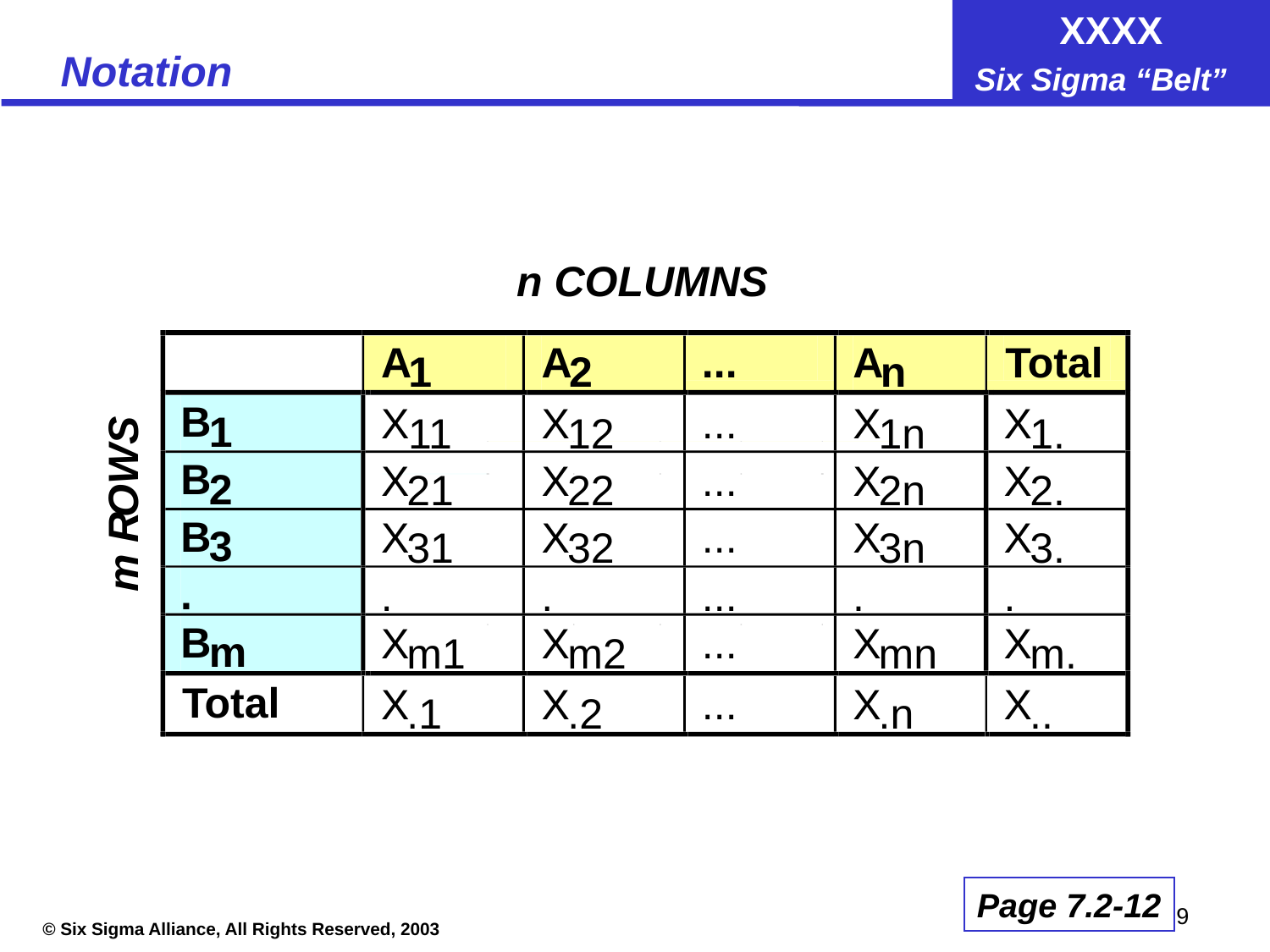

# Notation
n COLUMNS

A

A

...

A

Total

1
2
n

B

X

X

...

X

X

1
11
12
1n
1.

B

X

X

...

X

X

2
21
22
2n
2.

m R
OWS

B

X

X

...

X

X

3
31
32
3n
3.

.

.

.

...

.

.

B

X

X

...

X

X

m
m1
m2
mn
m.

Total

X

X

...

X

X

.1
.2
.n
..

Page 7.2-12